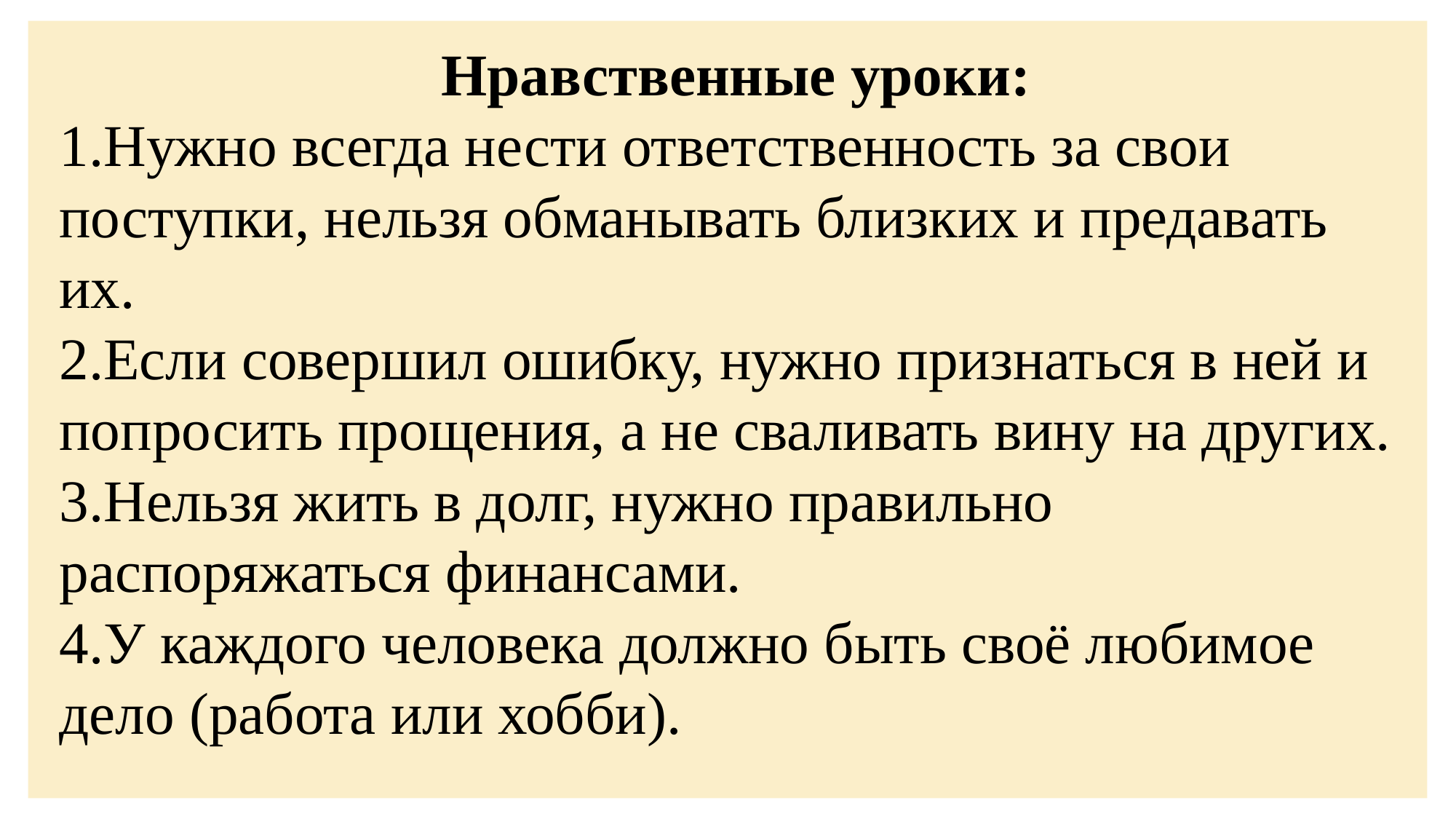

Нравственные уроки:
1.Нужно всегда нести ответственность за свои поступки, нельзя обманывать близких и предавать их.
2.Если совершил ошибку, нужно признаться в ней и попросить прощения, а не сваливать вину на других.
3.Нельзя жить в долг, нужно правильно распоряжаться финансами.
4.У каждого человека должно быть своё любимое дело (работа или хобби).